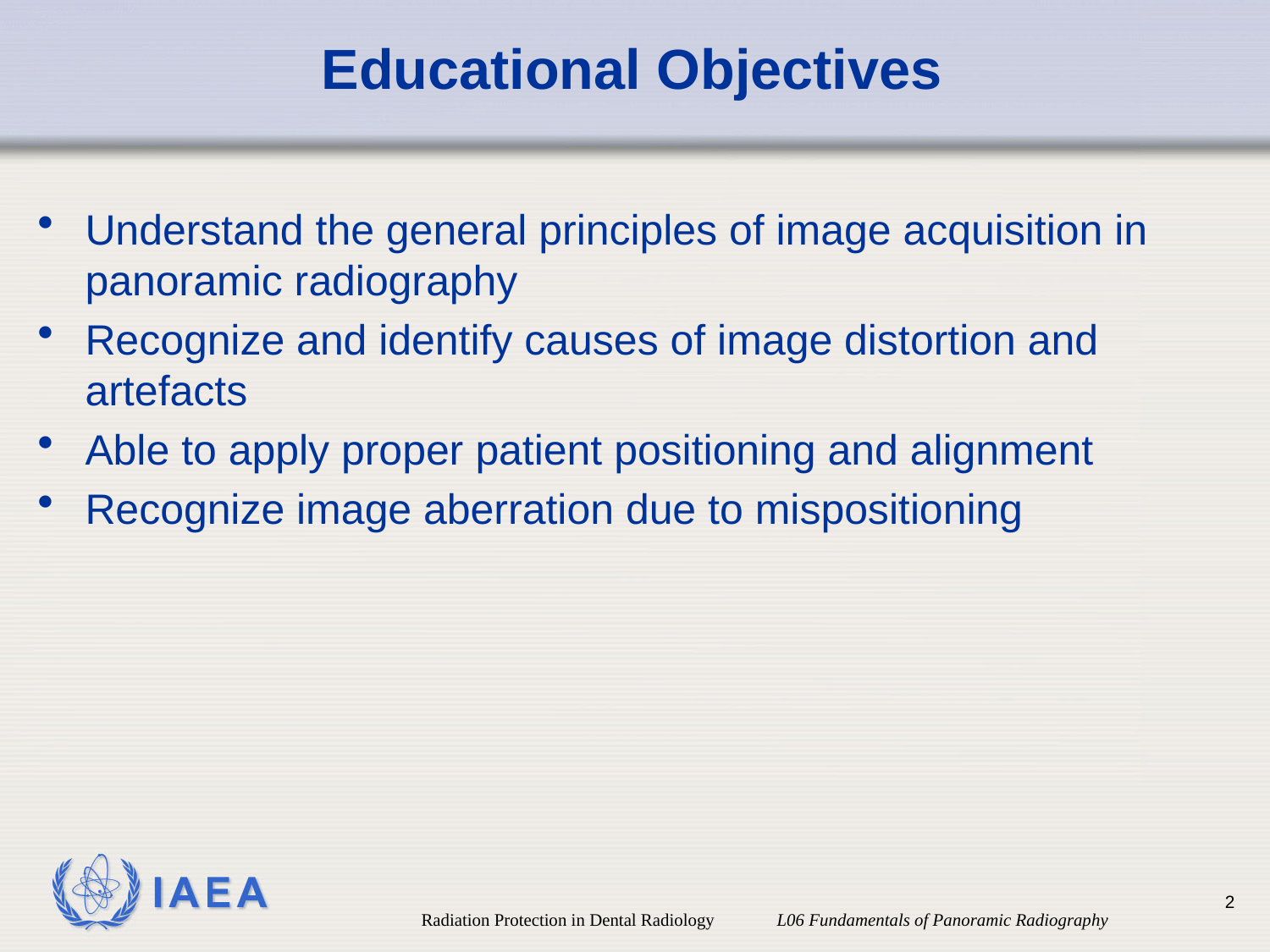

# Educational Objectives
Understand the general principles of image acquisition in panoramic radiography
Recognize and identify causes of image distortion and artefacts
Able to apply proper patient positioning and alignment
Recognize image aberration due to mispositioning

2
Radiation Protection in Dental Radiology              L06 Fundamentals of Panoramic Radiography